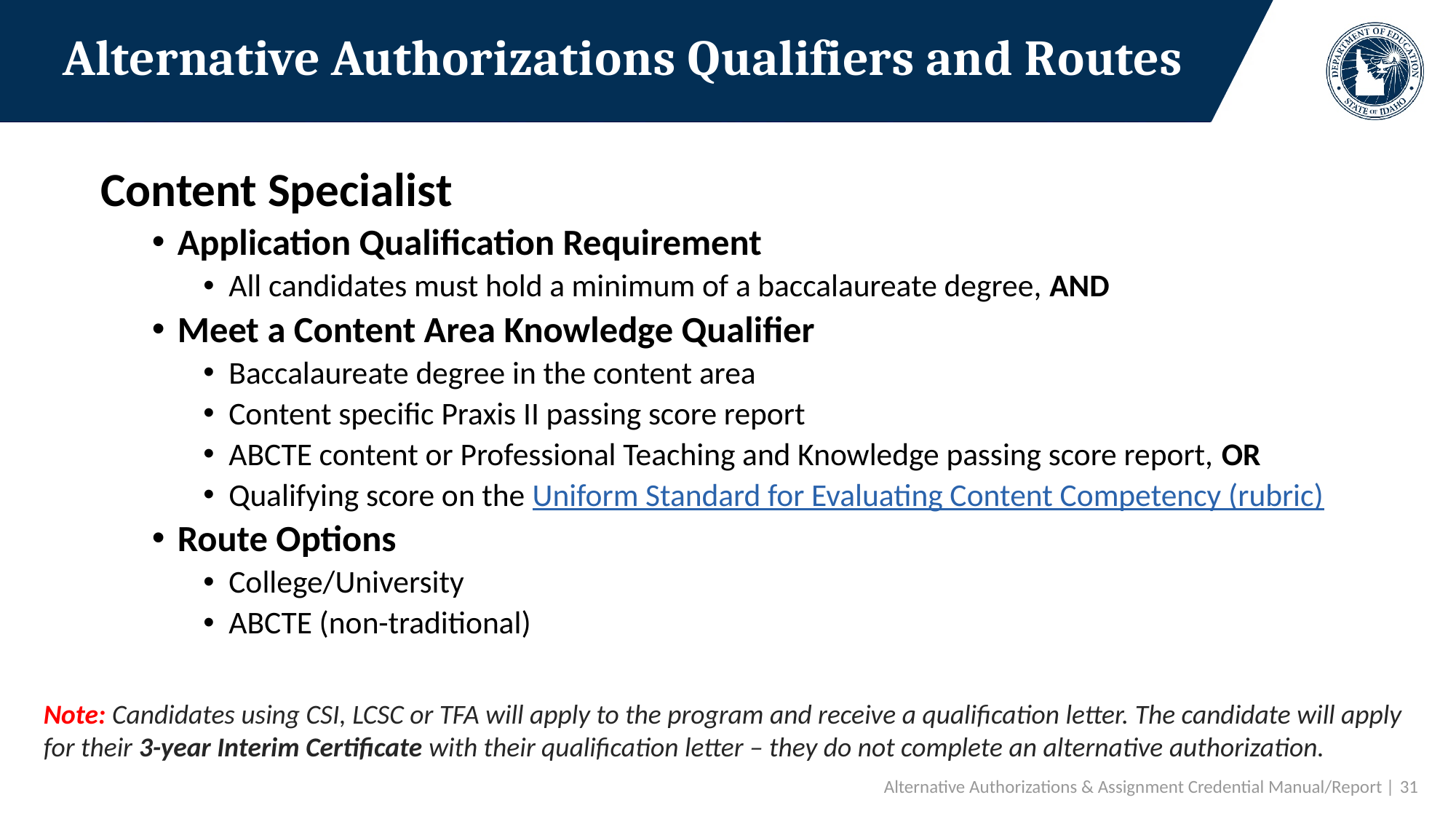

# Alternative Authorizations Qualifiers and Routes
Content Specialist
Application Qualification Requirement
All candidates must hold a minimum of a baccalaureate degree, AND
Meet a Content Area Knowledge Qualifier
Baccalaureate degree in the content area
Content specific Praxis II passing score report
ABCTE content or Professional Teaching and Knowledge passing score report, OR
Qualifying score on the Uniform Standard for Evaluating Content Competency (rubric)
Route Options
College/University
ABCTE (non-traditional)
Note: Candidates using CSI, LCSC or TFA will apply to the program and receive a qualification letter. The candidate will apply for their 3-year Interim Certificate with their qualification letter – they do not complete an alternative authorization.
Alternative Authorizations & Assignment Credential Manual/Report | 31